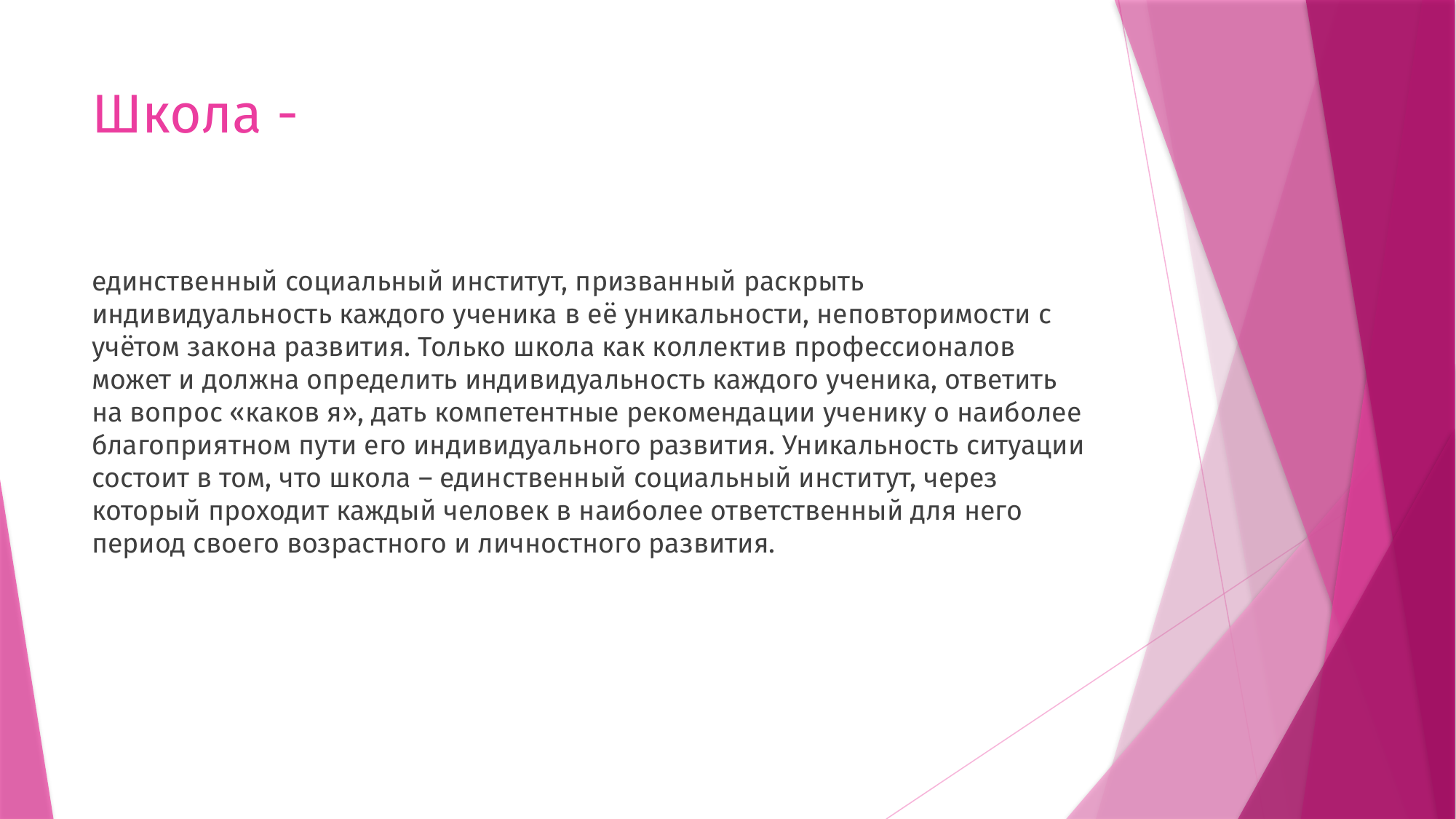

# Школа -
единственный социальный институт, призванный раскрыть индивидуальность каждого ученика в её уникальности, неповторимости с учётом закона развития. Только школа как коллектив профессионалов может и должна определить индивидуальность каждого ученика, ответить на вопрос «каков я», дать компетентные рекомендации ученику о наиболее благоприятном пути его индивидуального развития. Уникальность ситуации состоит в том, что школа – единственный социальный институт, через который проходит каждый человек в наиболее ответственный для него период своего возрастного и личностного развития.